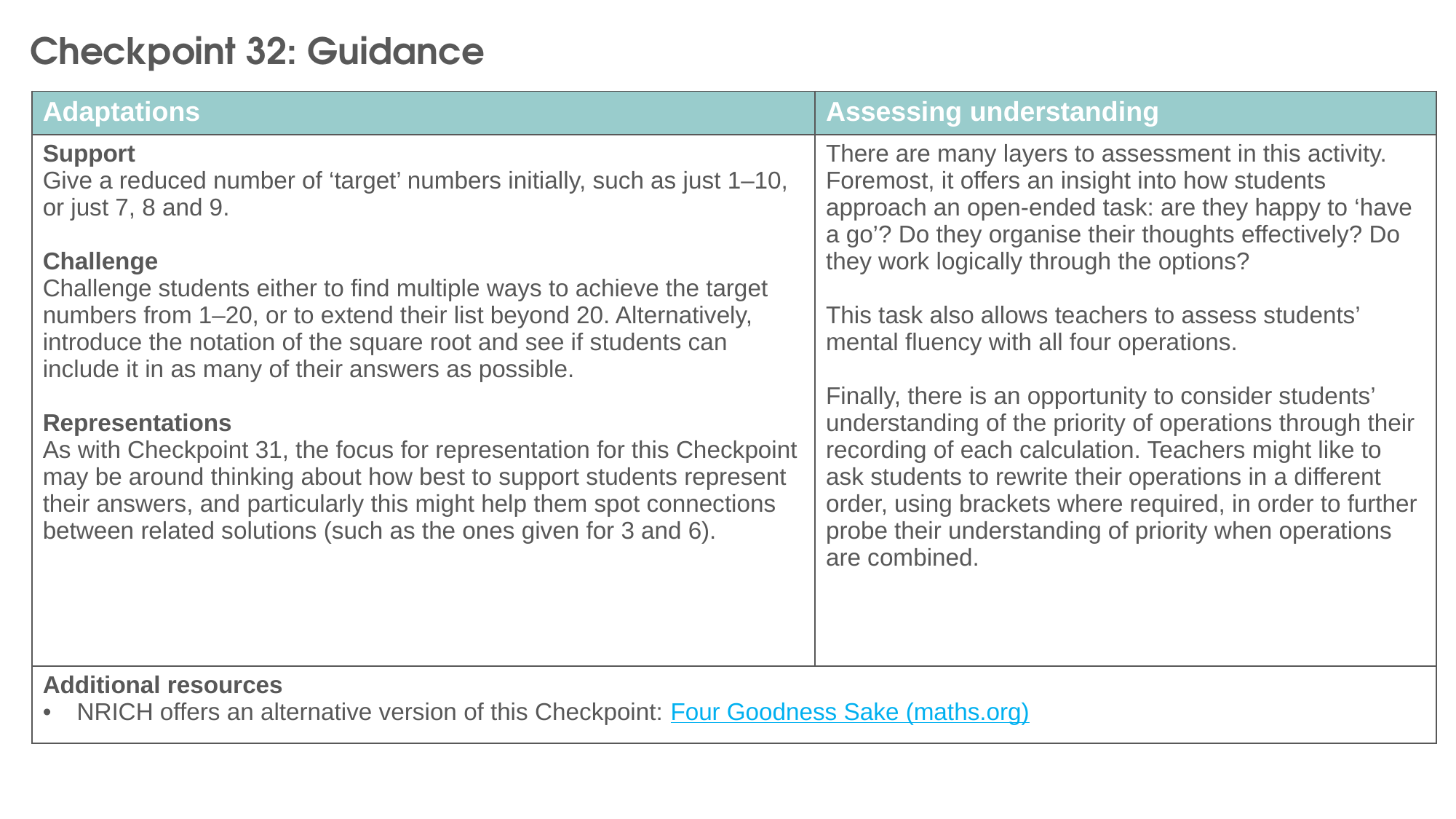

Checkpoint 32: Guidance
| Adaptations | Assessing understanding |
| --- | --- |
| Support Give a reduced number of ‘target’ numbers initially, such as just 1–10, or just 7, 8 and 9. Challenge Challenge students either to find multiple ways to achieve the target numbers from 1–20, or to extend their list beyond 20. Alternatively, introduce the notation of the square root and see if students can include it in as many of their answers as possible. Representations As with Checkpoint 31, the focus for representation for this Checkpoint may be around thinking about how best to support students represent their answers, and particularly this might help them spot connections between related solutions (such as the ones given for 3 and 6). | There are many layers to assessment in this activity. Foremost, it offers an insight into how students approach an open-ended task: are they happy to ‘have a go’? Do they organise their thoughts effectively? Do they work logically through the options? This task also allows teachers to assess students’ mental fluency with all four operations. Finally, there is an opportunity to consider students’ understanding of the priority of operations through their recording of each calculation. Teachers might like to ask students to rewrite their operations in a different order, using brackets where required, in order to further probe their understanding of priority when operations are combined. |
| Additional resources NRICH offers an alternative version of this Checkpoint: Four Goodness Sake (maths.org) |  |